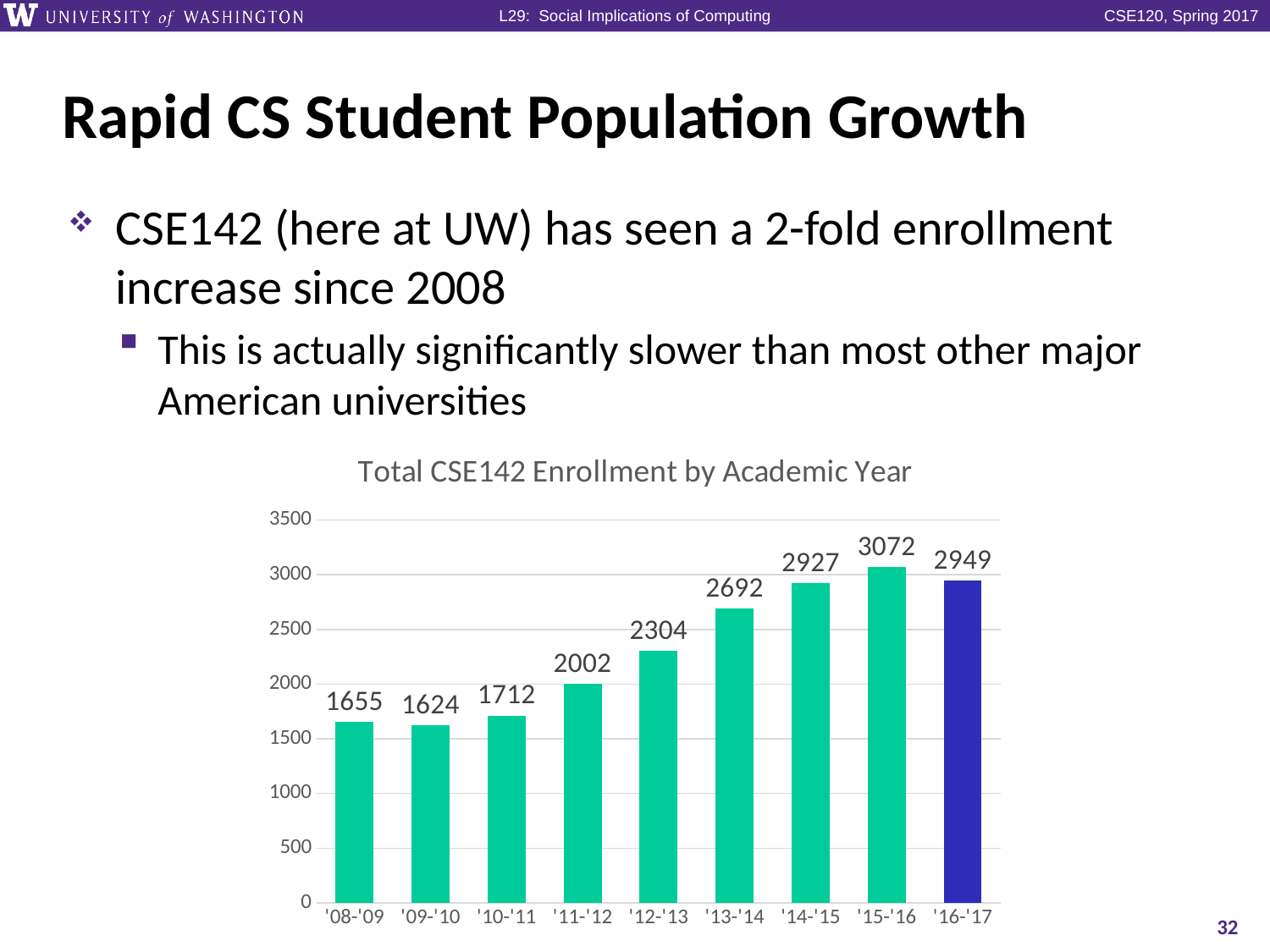

# Rapid CS Student Population Growth
CSE142 (here at UW) has seen a 2-fold enrollment increase since 2008
This is actually significantly slower than most other major American universities

### Chart: Total CSE142 Enrollment by Academic Year

| Category | Total Enrollment |
|---|---|
| '08-'09 | 1655.0 |
| '09-'10 | 1624.0 |
| '10-'11 | 1712.0 |
| '11-'12 | 2002.0 |
| '12-'13 | 2304.0 |
| '13-'14 | 2692.0 |
| '14-'15 | 2927.0 |
| '15-'16 | 3072.0 |
| '16-'17 | 2949.0 |
32